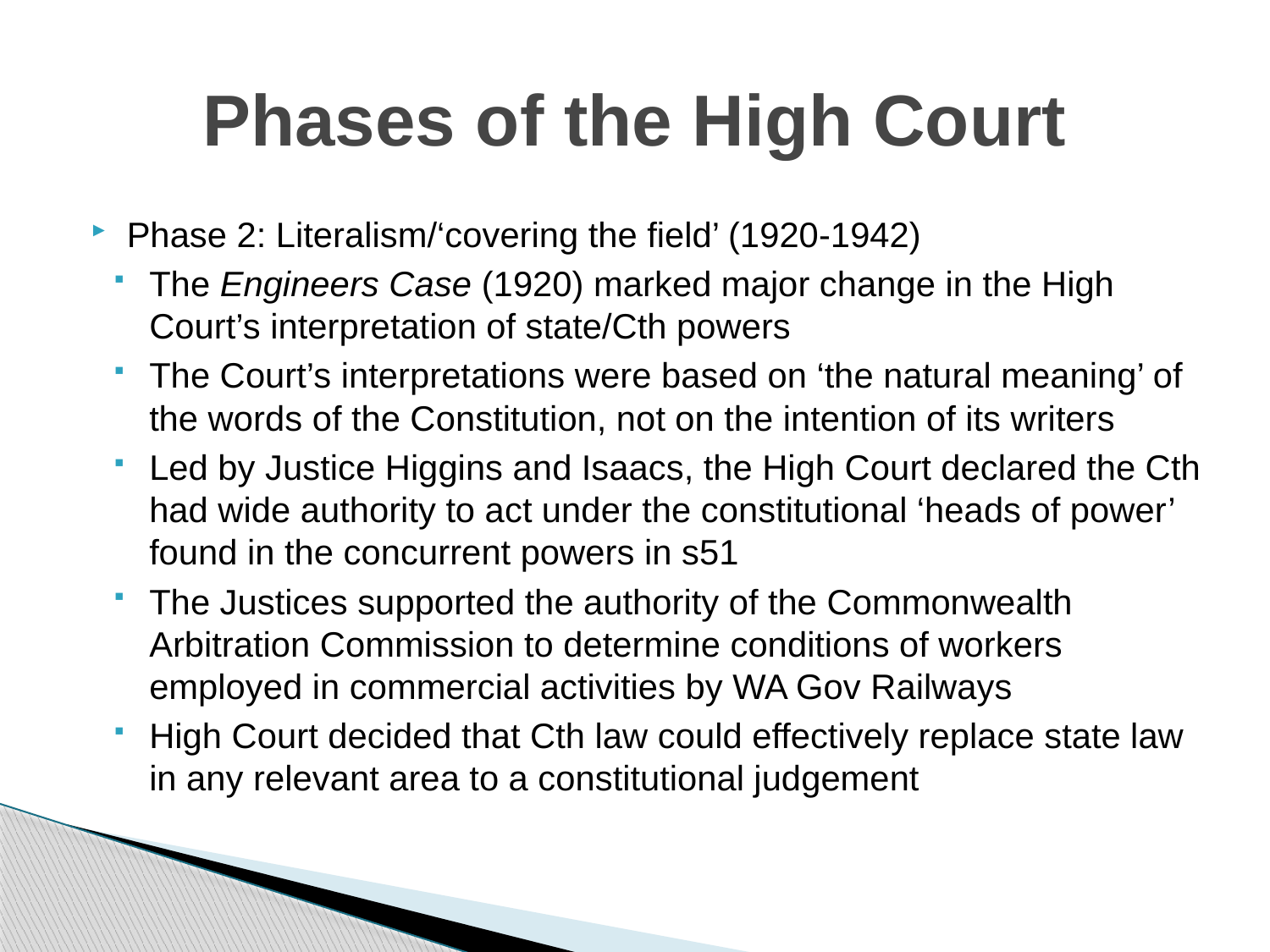

# Phases of the High Court
Phase 2: Literalism/‘covering the field’ (1920-1942)
The Engineers Case (1920) marked major change in the High Court’s interpretation of state/Cth powers
The Court’s interpretations were based on ‘the natural meaning’ of the words of the Constitution, not on the intention of its writers
Led by Justice Higgins and Isaacs, the High Court declared the Cth had wide authority to act under the constitutional ‘heads of power’ found in the concurrent powers in s51
The Justices supported the authority of the Commonwealth Arbitration Commission to determine conditions of workers employed in commercial activities by WA Gov Railways
High Court decided that Cth law could effectively replace state law in any relevant area to a constitutional judgement